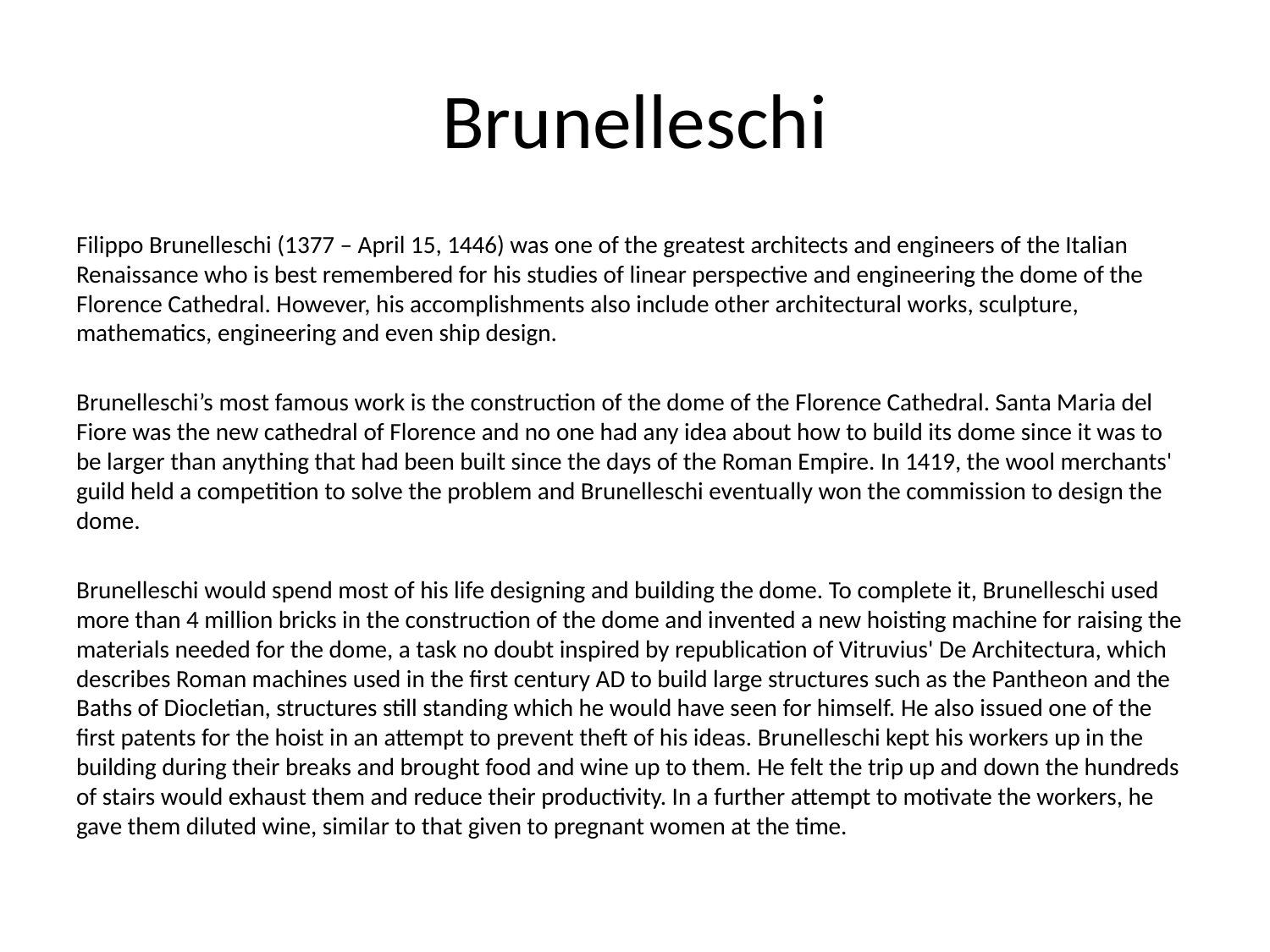

# Brunelleschi
Filippo Brunelleschi (1377 – April 15, 1446) was one of the greatest architects and engineers of the Italian Renaissance who is best remembered for his studies of linear perspective and engineering the dome of the Florence Cathedral. However, his accomplishments also include other architectural works, sculpture, mathematics, engineering and even ship design.

Brunelleschi’s most famous work is the construction of the dome of the Florence Cathedral. Santa Maria del Fiore was the new cathedral of Florence and no one had any idea about how to build its dome since it was to be larger than anything that had been built since the days of the Roman Empire. In 1419, the wool merchants' guild held a competition to solve the problem and Brunelleschi eventually won the commission to design the dome.

Brunelleschi would spend most of his life designing and building the dome. To complete it, Brunelleschi used more than 4 million bricks in the construction of the dome and invented a new hoisting machine for raising the materials needed for the dome, a task no doubt inspired by republication of Vitruvius' De Architectura, which describes Roman machines used in the first century AD to build large structures such as the Pantheon and the Baths of Diocletian, structures still standing which he would have seen for himself. He also issued one of the first patents for the hoist in an attempt to prevent theft of his ideas. Brunelleschi kept his workers up in the building during their breaks and brought food and wine up to them. He felt the trip up and down the hundreds of stairs would exhaust them and reduce their productivity. In a further attempt to motivate the workers, he gave them diluted wine, similar to that given to pregnant women at the time.